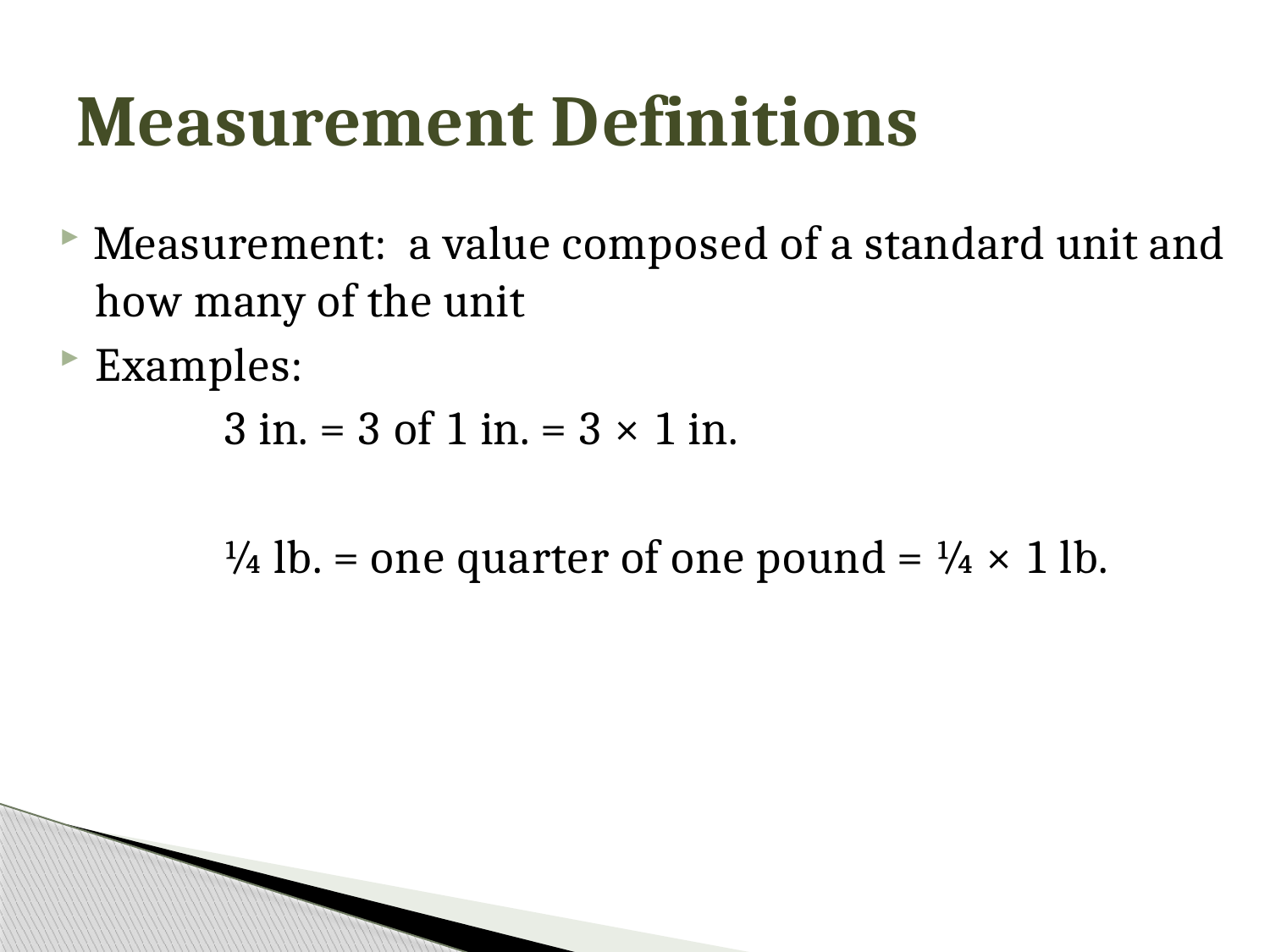

# Measurement Definitions
Measurement:  a value composed of a standard unit and how many of the unit
Examples:
		3 in. = 3 of 1 in. = 3 × 1 in.

		¼ lb. = one quarter of one pound = ¼ × 1 lb.